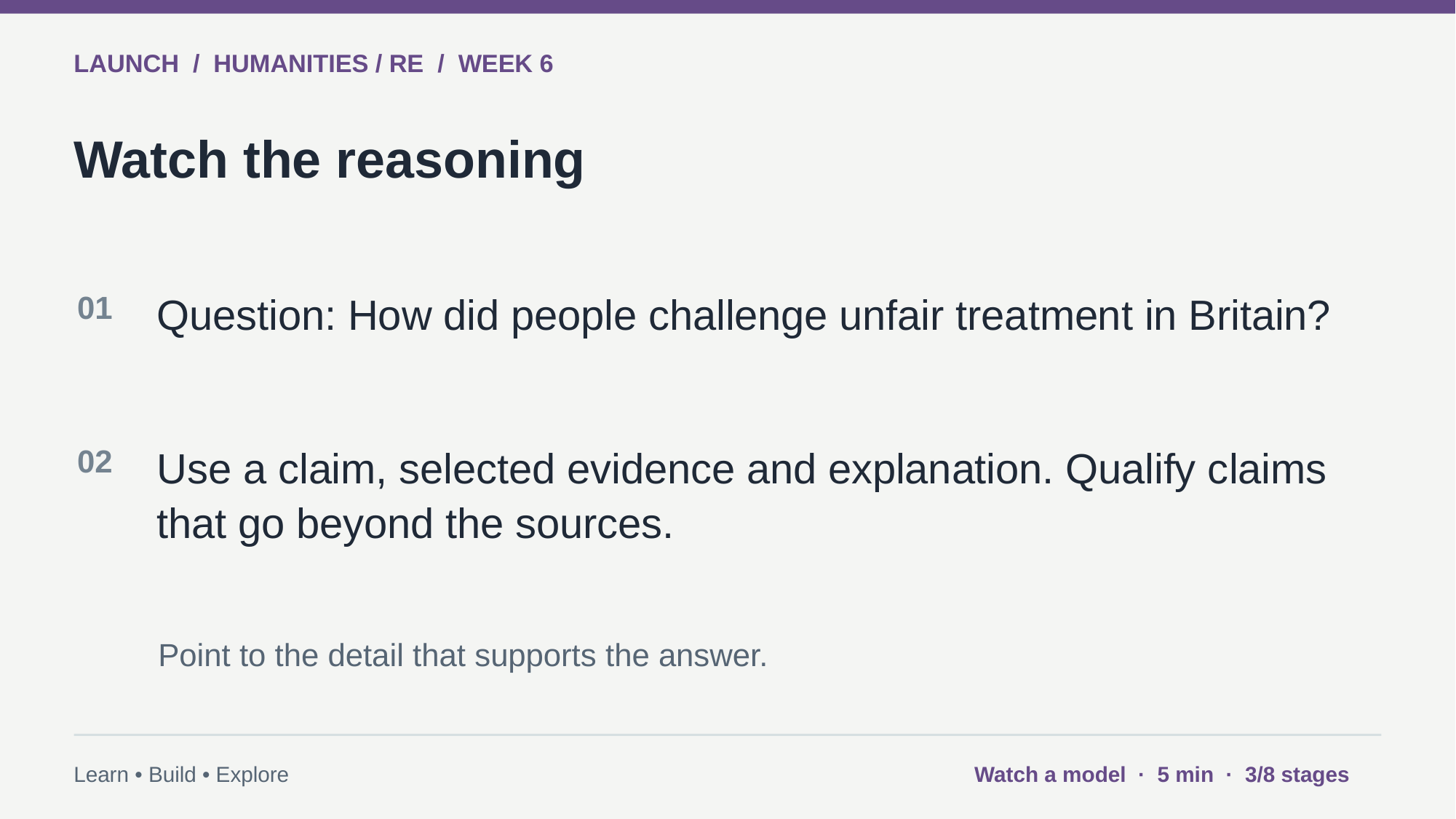

LAUNCH  /  HUMANITIES / RE  /  WEEK 6
Watch the reasoning
01
Question: How did people challenge unfair treatment in Britain?
02
Use a claim, selected evidence and explanation. Qualify claims that go beyond the sources.
Point to the detail that supports the answer.

Learn • Build • Explore
Watch a model  ·  5 min  ·  3/8 stages